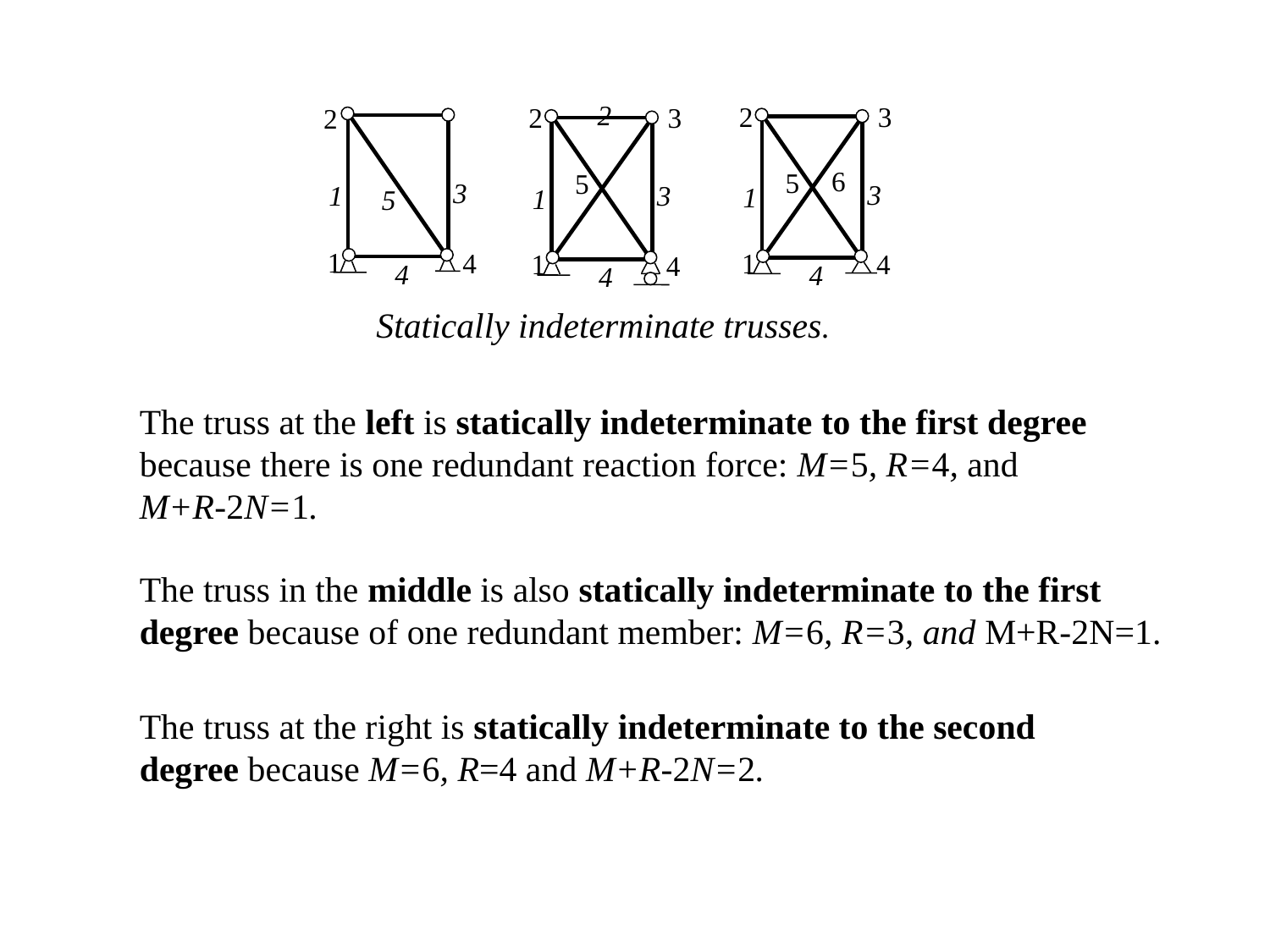

2
2
3
2
3
2

6
5
5
3
3
1
3
1
1
5
1
4
1
1
4
4

4

4
4

Statically indeterminate trusses.
The truss at the left is statically indeterminate to the first degree because there is one redundant reaction force: M=5, R=4, and
M+R-2N=1.
The truss in the middle is also statically indeterminate to the first degree because of one redundant member: M=6, R=3, and M+R-2N=1.
The truss at the right is statically indeterminate to the second degree because M=6, R=4 and M+R-2N=2.